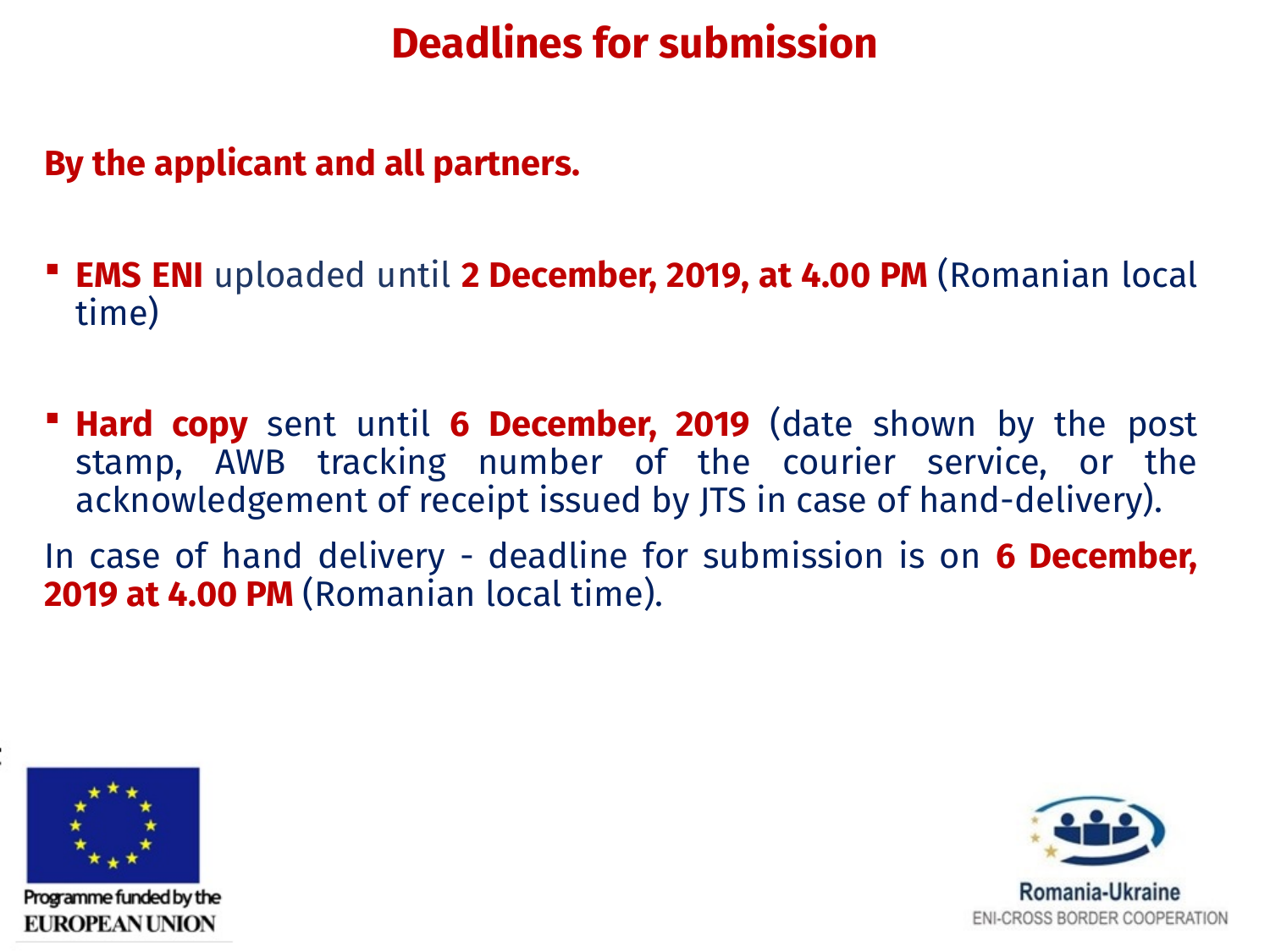

# Deadlines for submission
By the applicant and all partners.

EMS ENI uploaded until 2 December, 2019, at 4.00 PM (Romanian local time)

Hard copy sent until 6 December, 2019 (date shown by the post stamp, AWB tracking number of the courier service, or the acknowledgement of receipt issued by JTS in case of hand-delivery).
In case of hand delivery - deadline for submission is on 6 December, 2019 at 4.00 PM (Romanian local time).